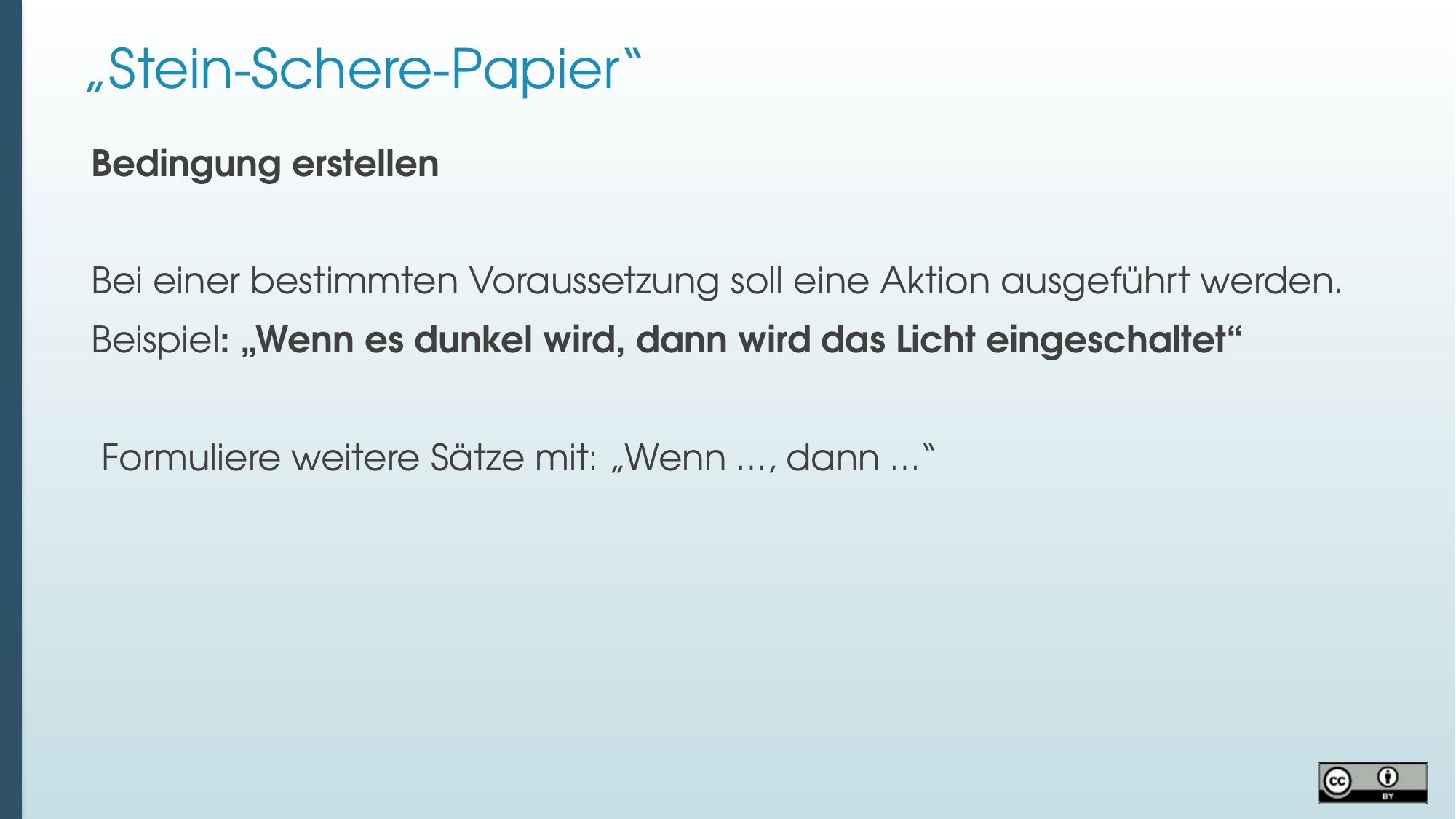

# „Stein-Schere-Papier“
Bedingung erstellen

Bei einer bestimmten Voraussetzung soll eine Aktion ausgeführt werden.
Beispiel: „Wenn es dunkel wird, dann wird das Licht eingeschaltet“

 Formuliere weitere Sätze mit: „Wenn …, dann …“